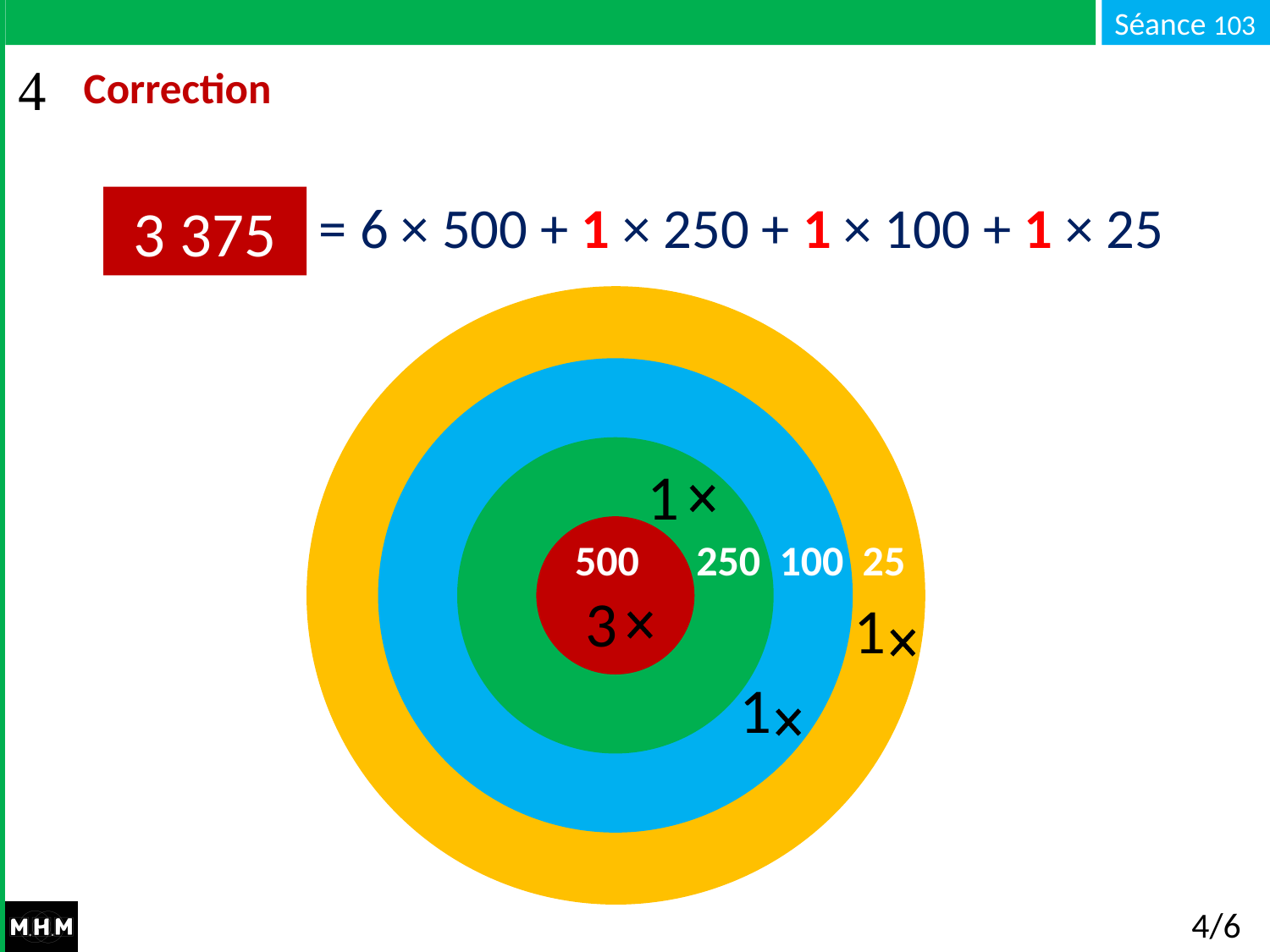

# Correction
= 6 × 500 + 1 × 250 + 1 × 100 + 1 × 25
3 375

 500      250  100  25
1

3

1

1

4/6